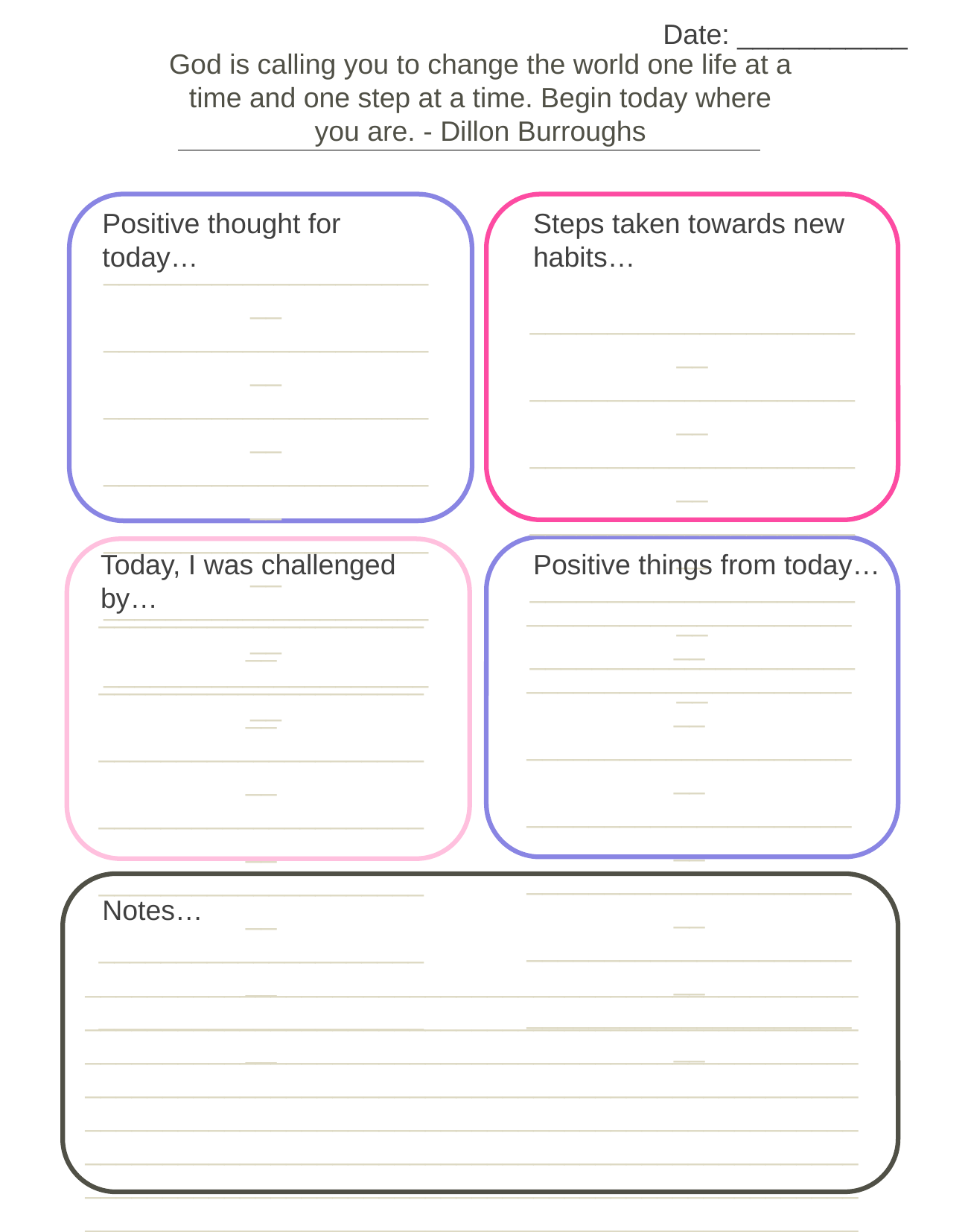

Date: ___________
God is calling you to change the world one life at a time and one step at a time. Begin today where you are. - Dillon Burroughs
AFFIRMATION

Positive thought for today…
Steps taken towards new habits…
_______________________
_______________________
_______________________
_______________________
_______________________
_______________________
_______________________

_______________________
_______________________
_______________________
_______________________
_______________________
_______________________

Today, I was challenged by…
Positive things from today…
_______________________
_______________________
_______________________
_______________________
_______________________
_______________________
_______________________

_______________________
_______________________
_______________________
_______________________
_______________________
_______________________
_______________________

Notes…
________________________________________________________________________________________________________________________________________________________________________________________________________________________________________________________________________________________________________________________________________________________________________________________________________________________